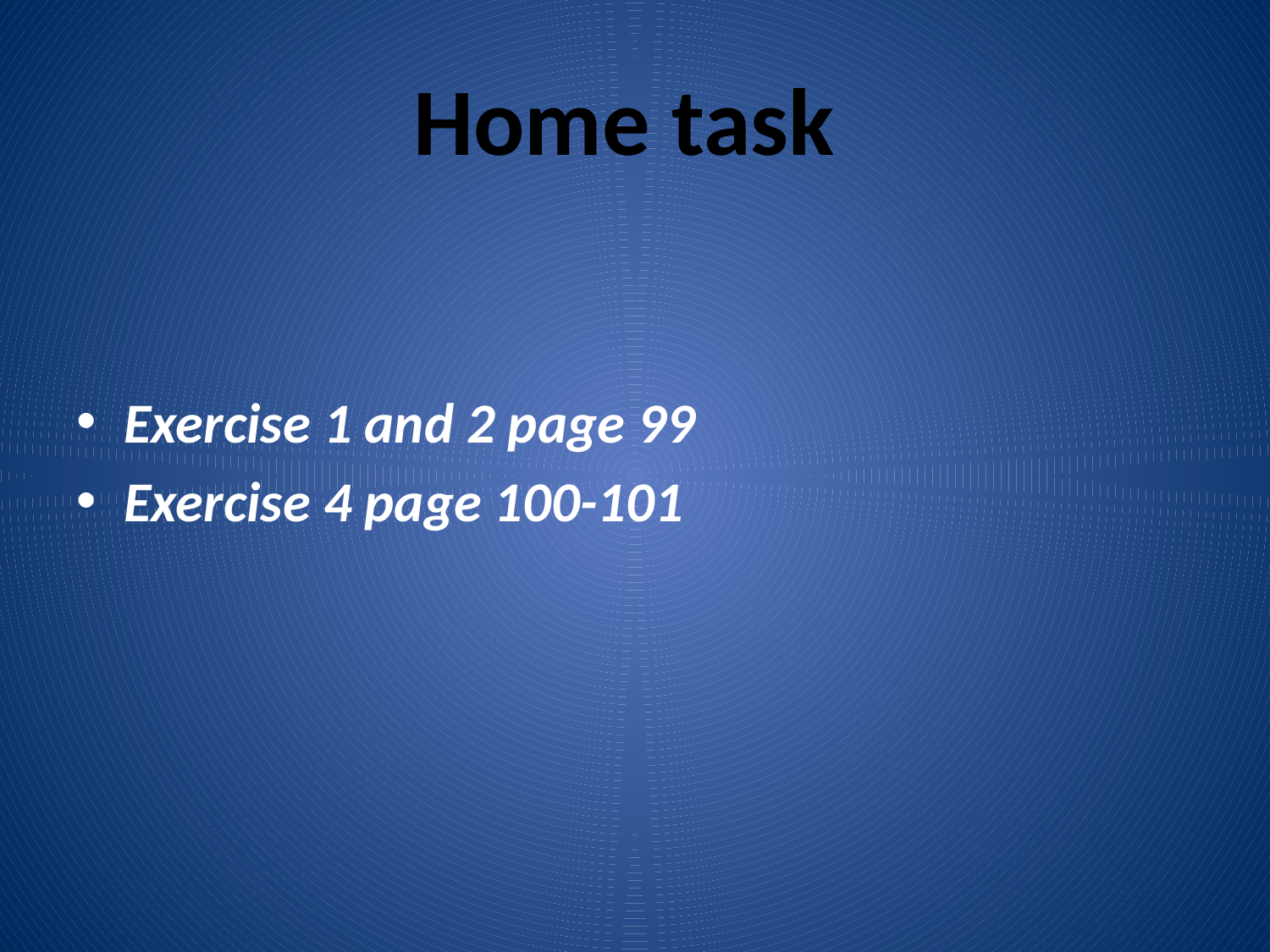

# Home task

Exercise 1 and 2 page 99
Exercise 4 page 100-101